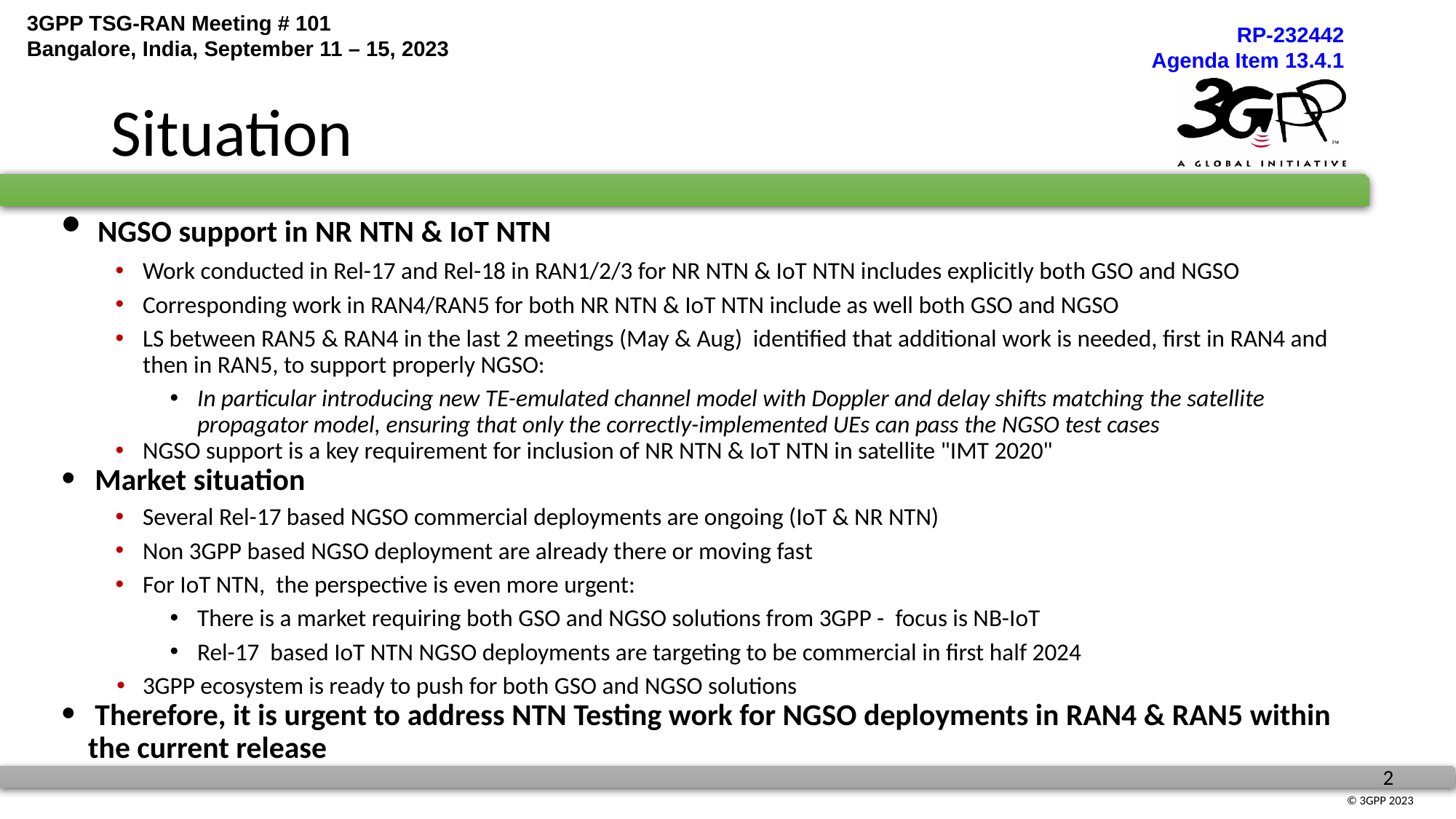

# Situation
 NGSO support in NR NTN & IoT NTN
Work conducted in Rel-17 and Rel-18 in RAN1/2/3 for NR NTN & IoT NTN includes explicitly both GSO and NGSO
Corresponding work in RAN4/RAN5 for both NR NTN & IoT NTN include as well both GSO and NGSO
LS between RAN5 & RAN4 in the last 2 meetings (May & Aug)  identified that additional work is needed, first in RAN4 and then in RAN5, to support properly NGSO:
In particular introducing new TE-emulated channel model with Doppler and delay shifts matching the satellite propagator model, ensuring that only the correctly-implemented UEs can pass the NGSO test cases
NGSO support is a key requirement for inclusion of NR NTN & IoT NTN in satellite "IMT 2020"
 Market situation
Several Rel-17 based NGSO commercial deployments are ongoing (IoT & NR NTN)
Non 3GPP based NGSO deployment are already there or moving fast
For IoT NTN,  the perspective is even more urgent:
There is a market requiring both GSO and NGSO solutions from 3GPP -  focus is NB-IoT
Rel-17  based IoT NTN NGSO deployments are targeting to be commercial in first half 2024
3GPP ecosystem is ready to push for both GSO and NGSO solutions
 Therefore, it is urgent to address NTN Testing work for NGSO deployments in RAN4 & RAN5 within the current release